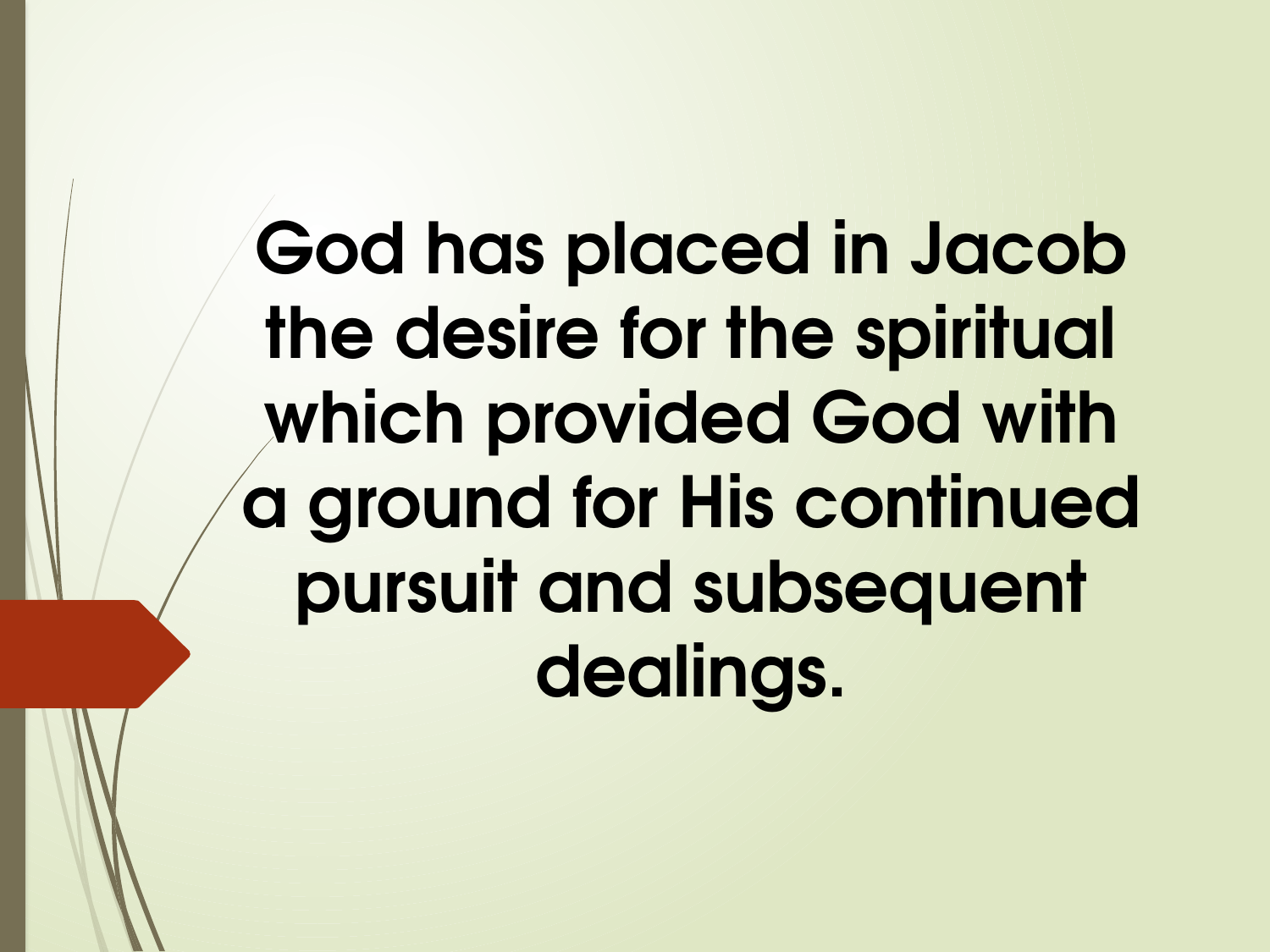

God has placed in Jacob the desire for the spiritual which provided God with a ground for His continued pursuit and subsequent dealings.